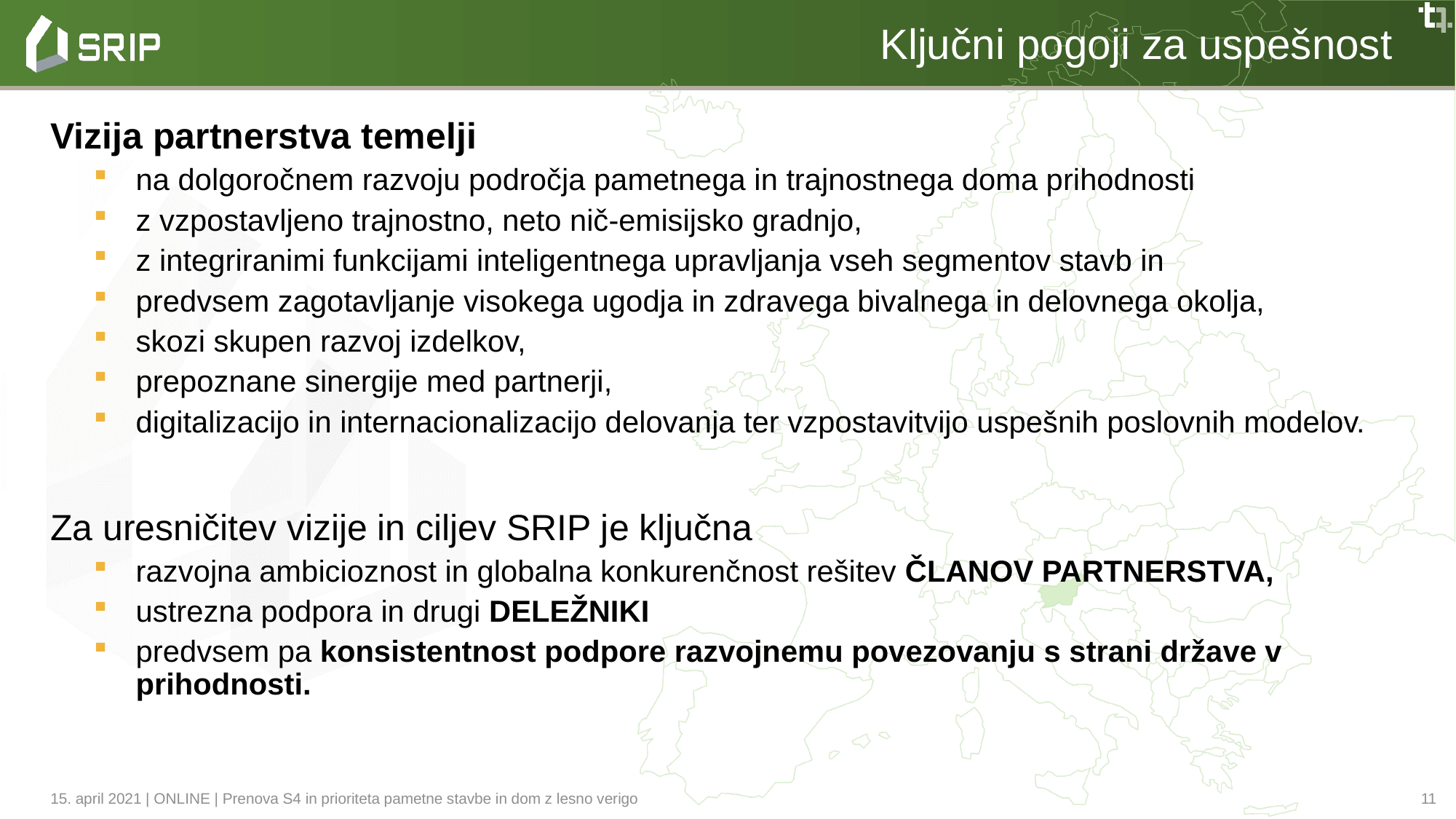

Ključni pogoji za uspešnost

Vizija partnerstva temelji
na dolgoročnem razvoju področja pametnega in trajnostnega doma prihodnosti
z vzpostavljeno trajnostno, neto nič-emisijsko gradnjo,
z integriranimi funkcijami inteligentnega upravljanja vseh segmentov stavb in
predvsem zagotavljanje visokega ugodja in zdravega bivalnega in delovnega okolja,
skozi skupen razvoj izdelkov,
prepoznane sinergije med partnerji,
digitalizacijo in internacionalizacijo delovanja ter vzpostavitvijo uspešnih poslovnih modelov.

Za uresničitev vizije in ciljev SRIP je ključna
razvojna ambicioznost in globalna konkurenčnost rešitev ČLANOV PARTNERSTVA,
ustrezna podpora in drugi DELEŽNIKI
predvsem pa konsistentnost podpore razvojnemu povezovanju s strani države v prihodnosti.

11
15. april 2021 | ONLINE | Prenova S4 in prioriteta pametne stavbe in dom z lesno verigo